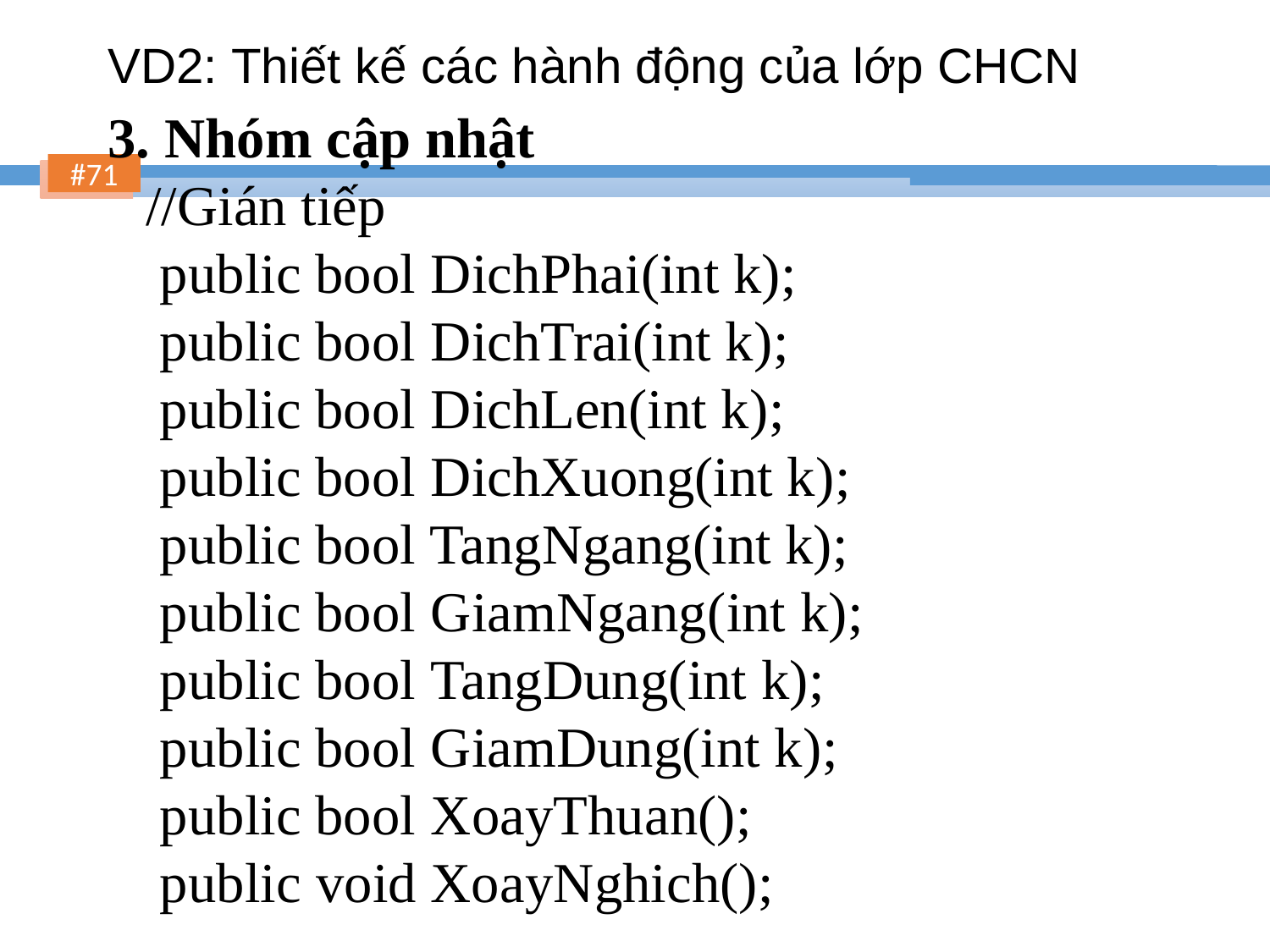

# VD2: Thiết kế các hành động của lớp CHCN
3. Nhóm cập nhật
	//Gián tiếp
	 public bool DichPhai(int k);
	 public bool DichTrai(int k);
	 public bool DichLen(int k);
	 public bool DichXuong(int k);
	 public bool TangNgang(int k);
	 public bool GiamNgang(int k);
	 public bool TangDung(int k);
	 public bool GiamDung(int k);
	 public bool XoayThuan();
	 public void XoayNghich();

71